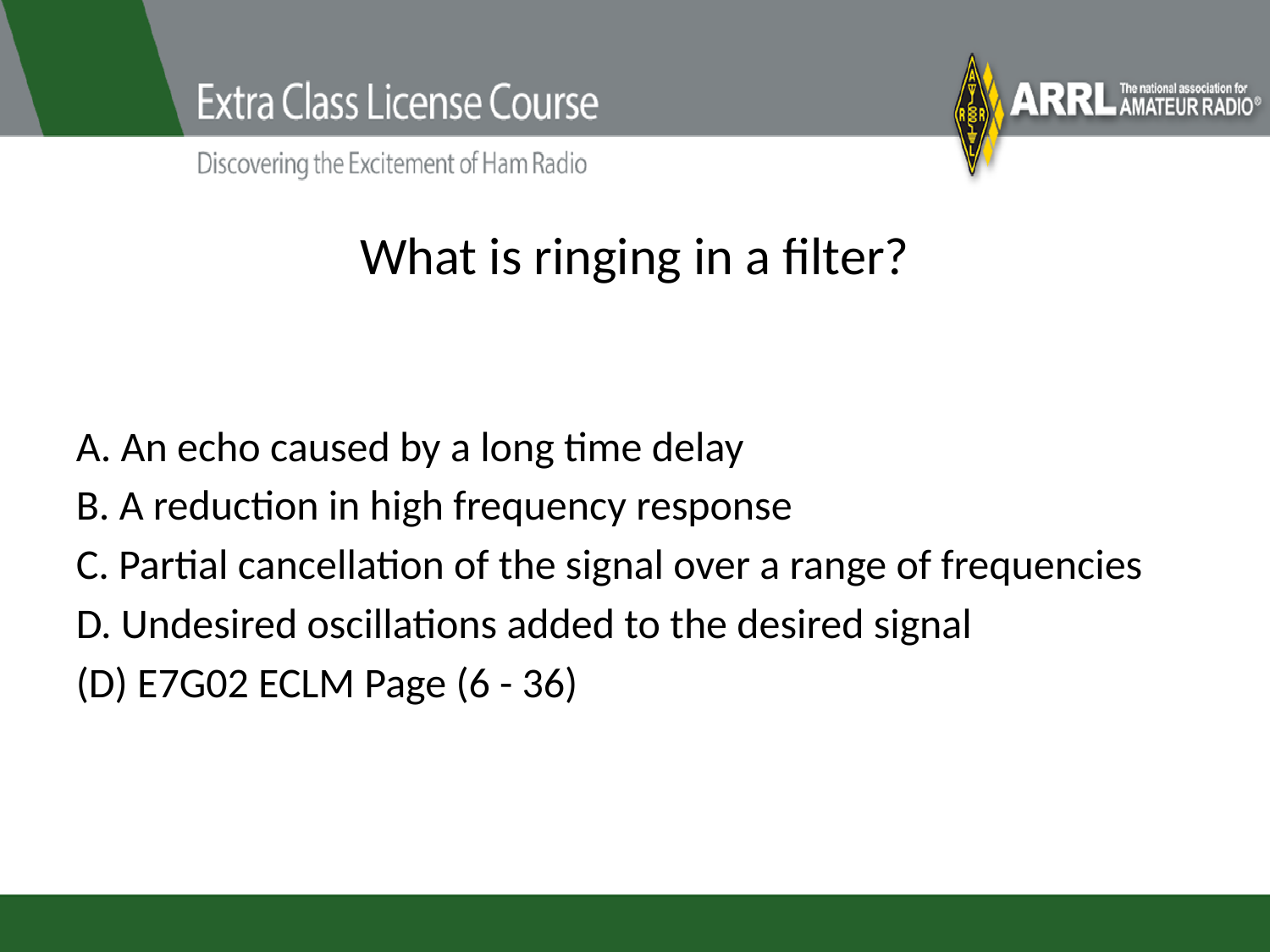

# What is ringing in a filter?
A. An echo caused by a long time delay
B. A reduction in high frequency response
C. Partial cancellation of the signal over a range of frequencies
D. Undesired oscillations added to the desired signal
(D) E7G02 ECLM Page (6 - 36)